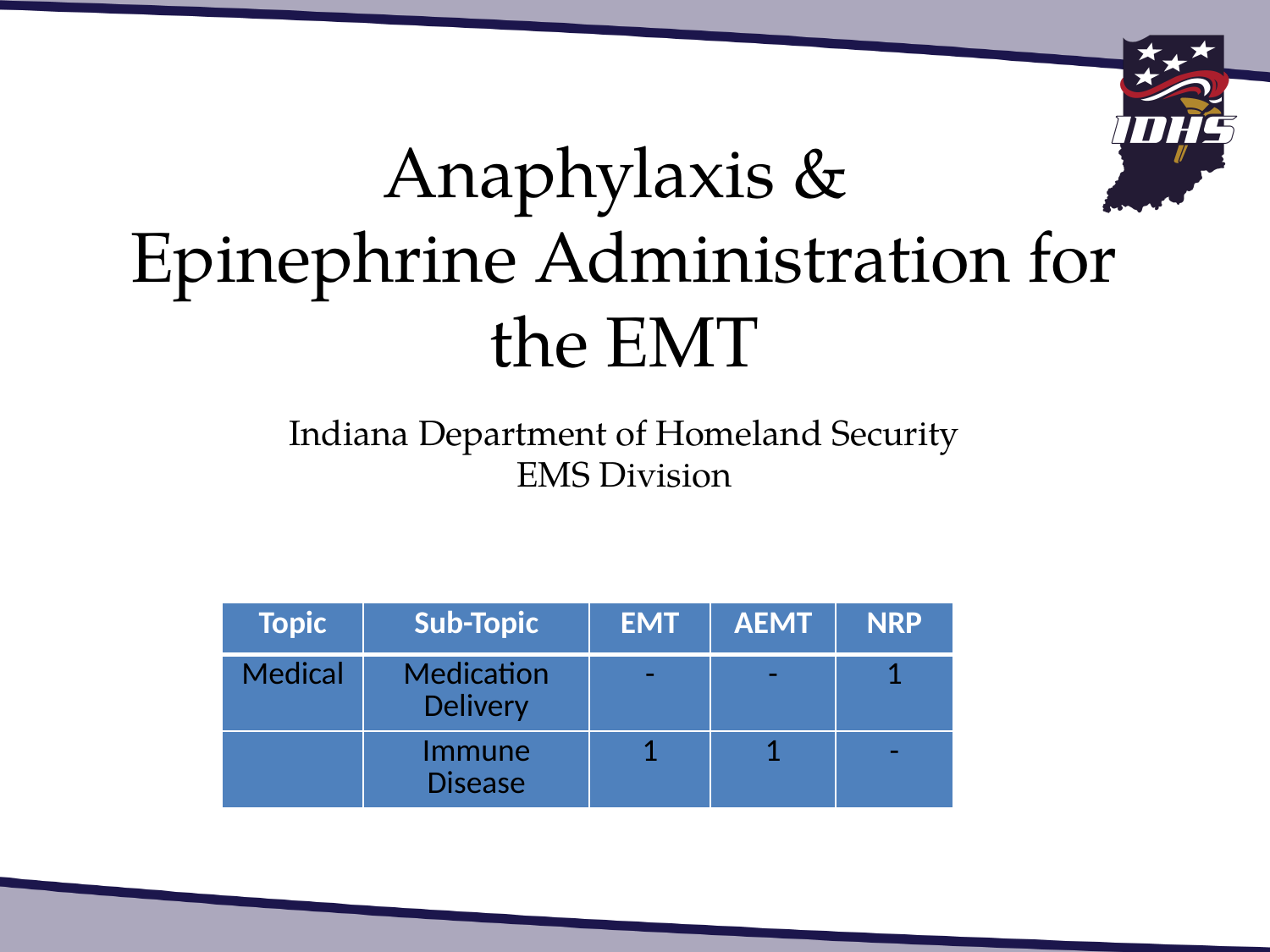

# Anaphylaxis & Epinephrine Administration for the EMT
Indiana Department of Homeland Security
EMS Division
| Topic | Sub-Topic | EMT | AEMT | NRP |
| --- | --- | --- | --- | --- |
| Medical | Medication Delivery | - | - | 1 |
|  | Immune Disease | 1 | 1 | - |